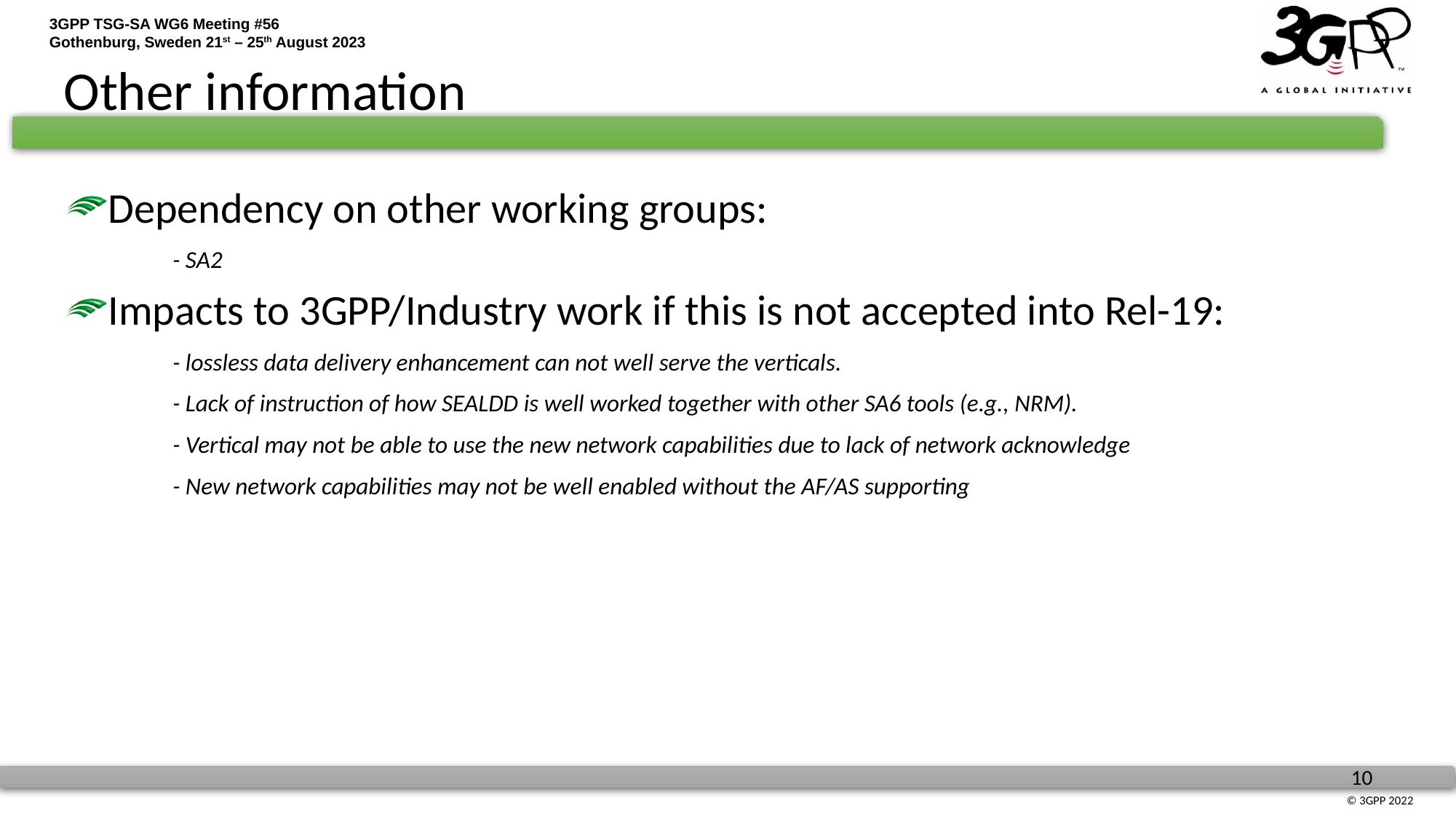

# Other information
Dependency on other working groups:
	- SA2
Impacts to 3GPP/Industry work if this is not accepted into Rel-19:
	- lossless data delivery enhancement can not well serve the verticals.
	- Lack of instruction of how SEALDD is well worked together with other SA6 tools (e.g., NRM).
	- Vertical may not be able to use the new network capabilities due to lack of network acknowledge
	- New network capabilities may not be well enabled without the AF/AS supporting